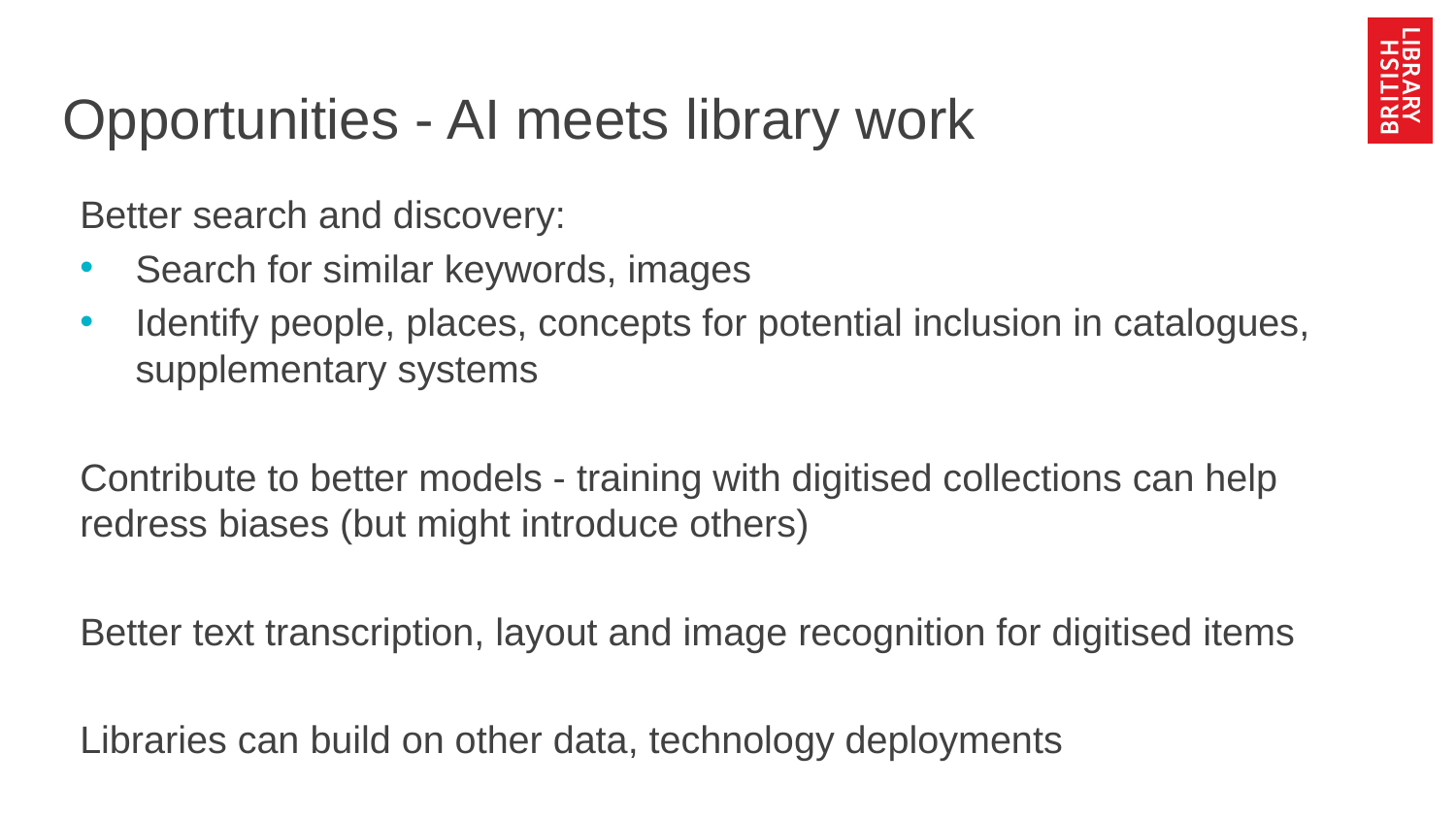

# Opportunities - AI meets library work
Better search and discovery:
Search for similar keywords, images
Identify people, places, concepts for potential inclusion in catalogues, supplementary systems

Contribute to better models - training with digitised collections can help redress biases (but might introduce others)

Better text transcription, layout and image recognition for digitised items

Libraries can build on other data, technology deployments